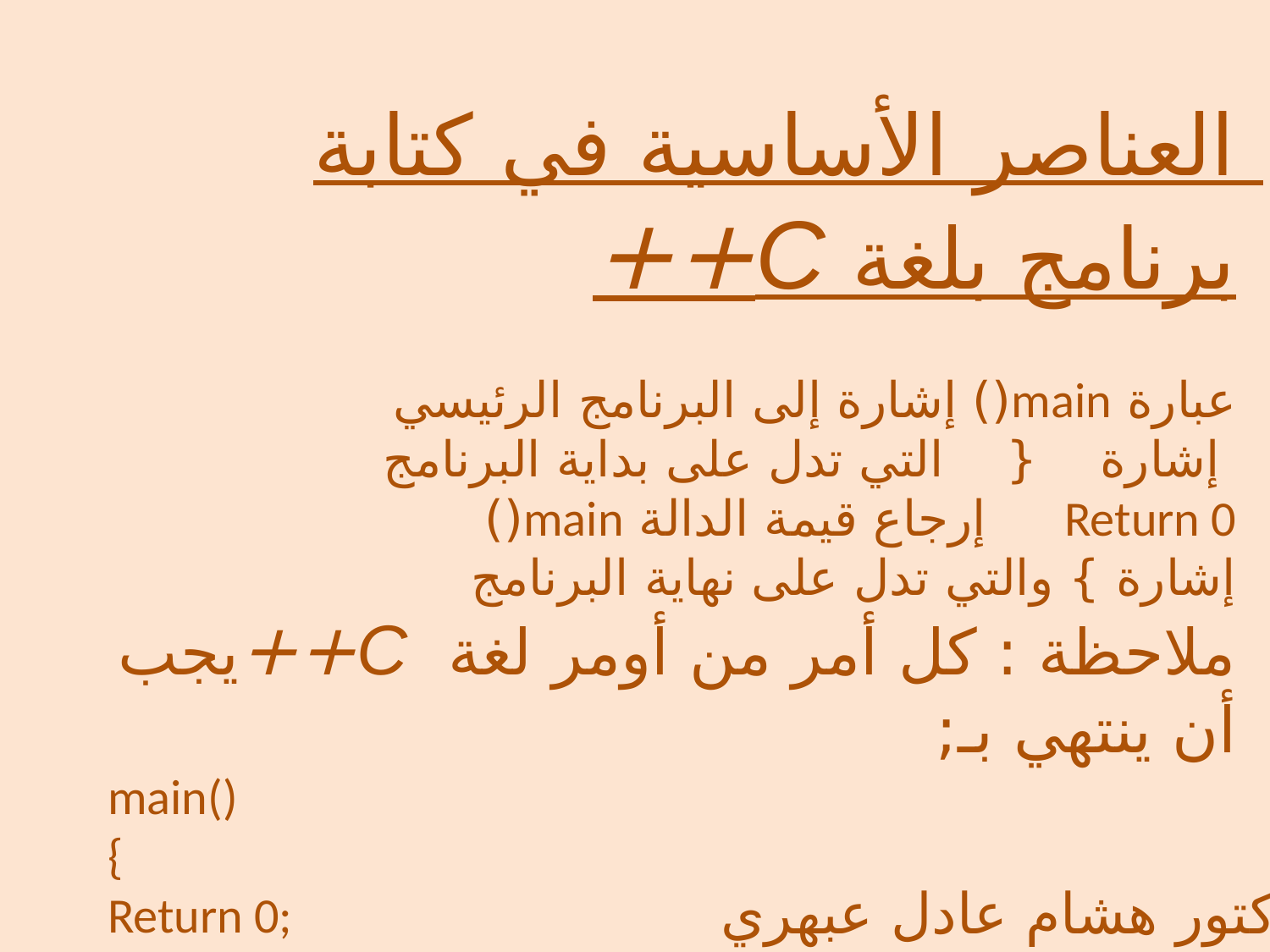

العناصر الأساسية في كتابة برنامج بلغة C++

عبارة main() إشارة إلى البرنامج الرئيسي
 إشارة    {    التي تدل على بداية البرنامج
Return 0     إرجاع قيمة الدالة main()
إشارة } والتي تدل على نهاية البرنامج
ملاحظة : كل أمر من أومر لغة  C++يجب أن ينتهي بـ;
main()
{
Return 0;
}

الدكتور هشام عادل عبهري